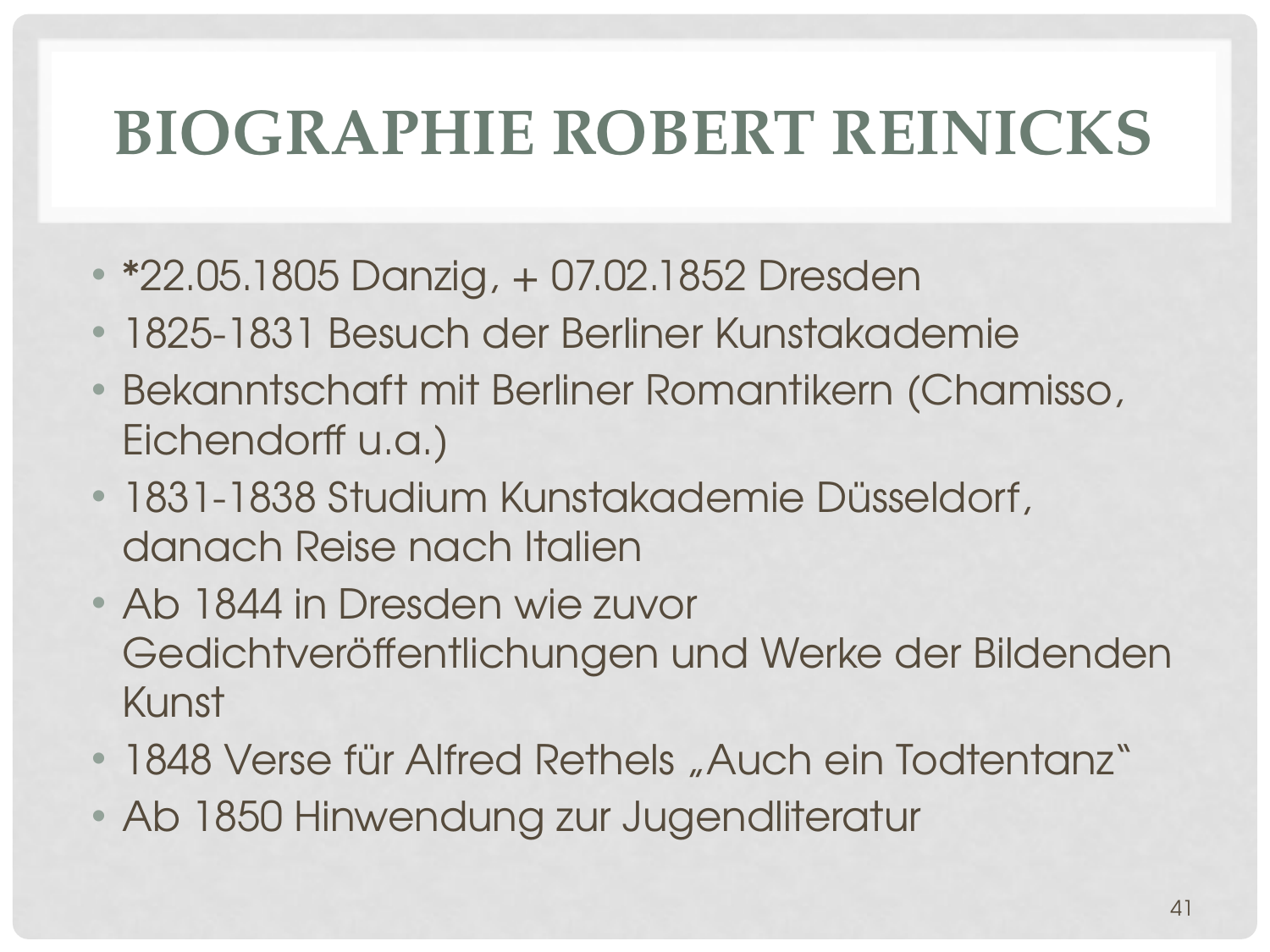

# Biographie Robert Reinicks
*22.05.1805 Danzig, + 07.02.1852 Dresden
1825-1831 Besuch der Berliner Kunstakademie
Bekanntschaft mit Berliner Romantikern (Chamisso, Eichendorff u.a.)
1831-1838 Studium Kunstakademie Düsseldorf, danach Reise nach Italien
Ab 1844 in Dresden wie zuvor Gedichtveröffentlichungen und Werke der Bildenden Kunst
1848 Verse für Alfred Rethels „Auch ein Todtentanz“
Ab 1850 Hinwendung zur Jugendliteratur
41